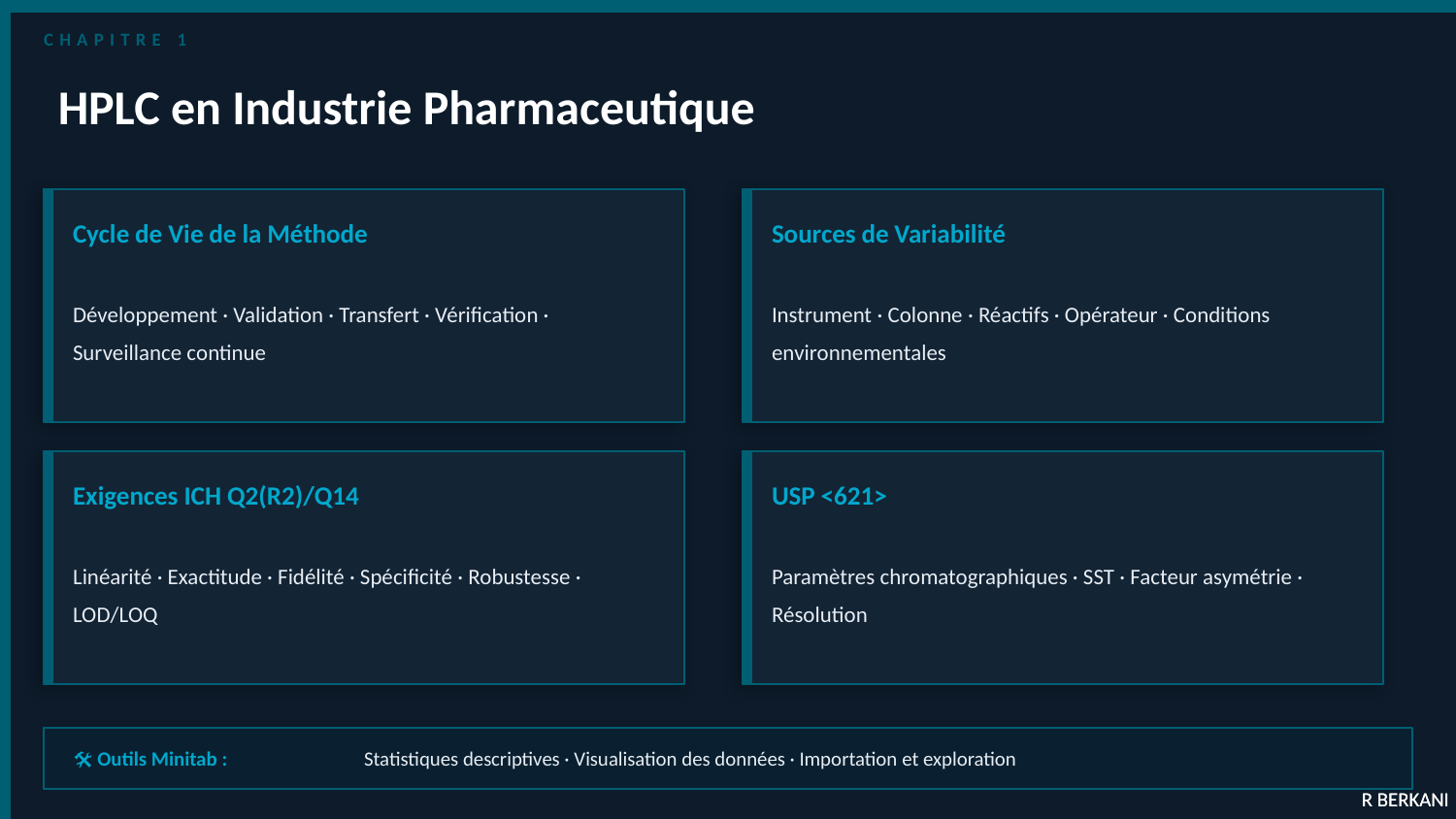

CHAPITRE 1
HPLC en Industrie Pharmaceutique

Cycle de Vie de la Méthode
Sources de Variabilité
Développement · Validation · Transfert · Vérification · Surveillance continue
Instrument · Colonne · Réactifs · Opérateur · Conditions environnementales

Exigences ICH Q2(R2)/Q14
USP <621>
Linéarité · Exactitude · Fidélité · Spécificité · Robustesse · LOD/LOQ
Paramètres chromatographiques · SST · Facteur asymétrie · Résolution

🛠 Outils Minitab :
Statistiques descriptives · Visualisation des données · Importation et exploration